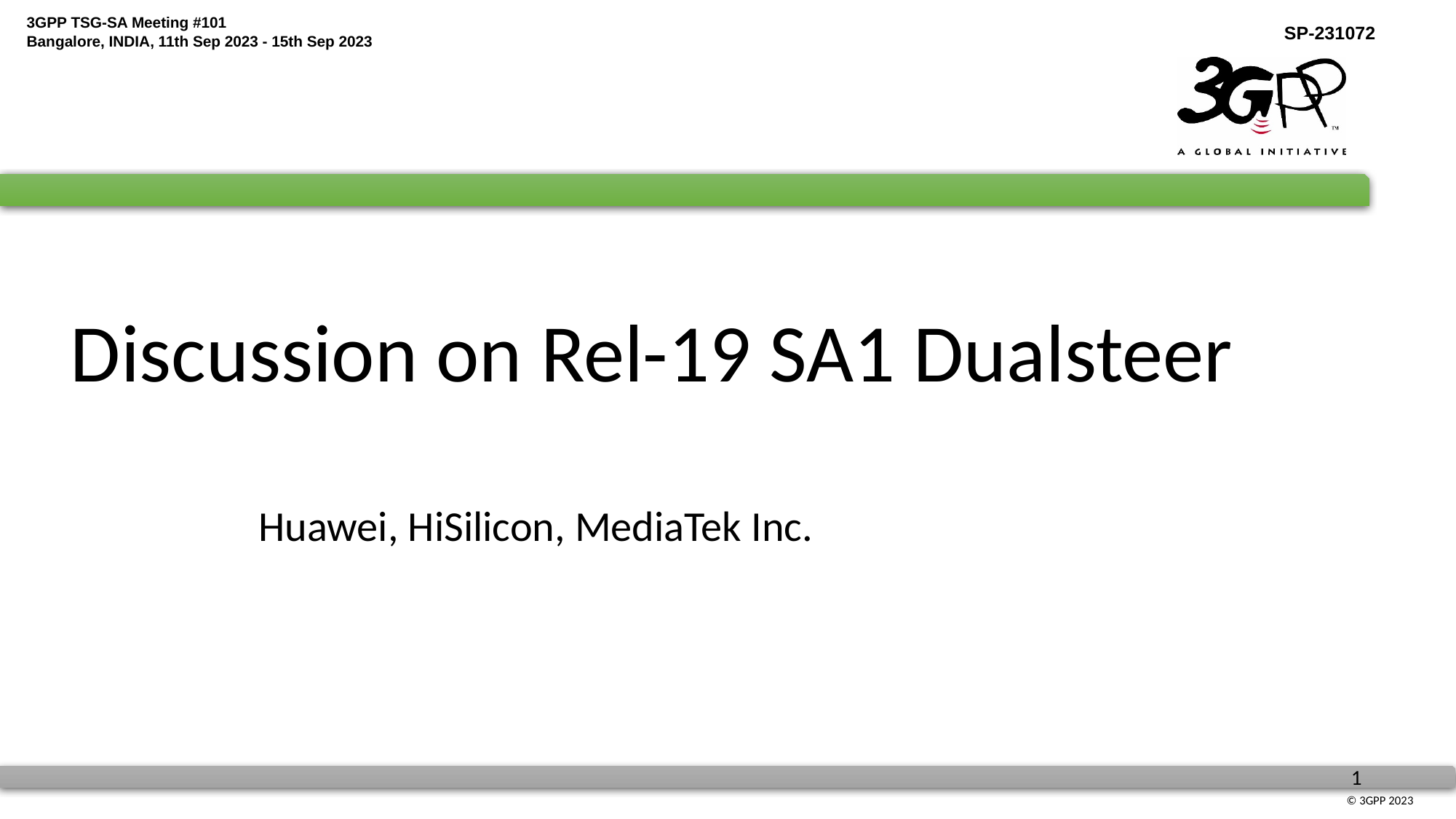

# Discussion on Rel-19 SA1 Dualsteer

Huawei, HiSilicon, MediaTek Inc.